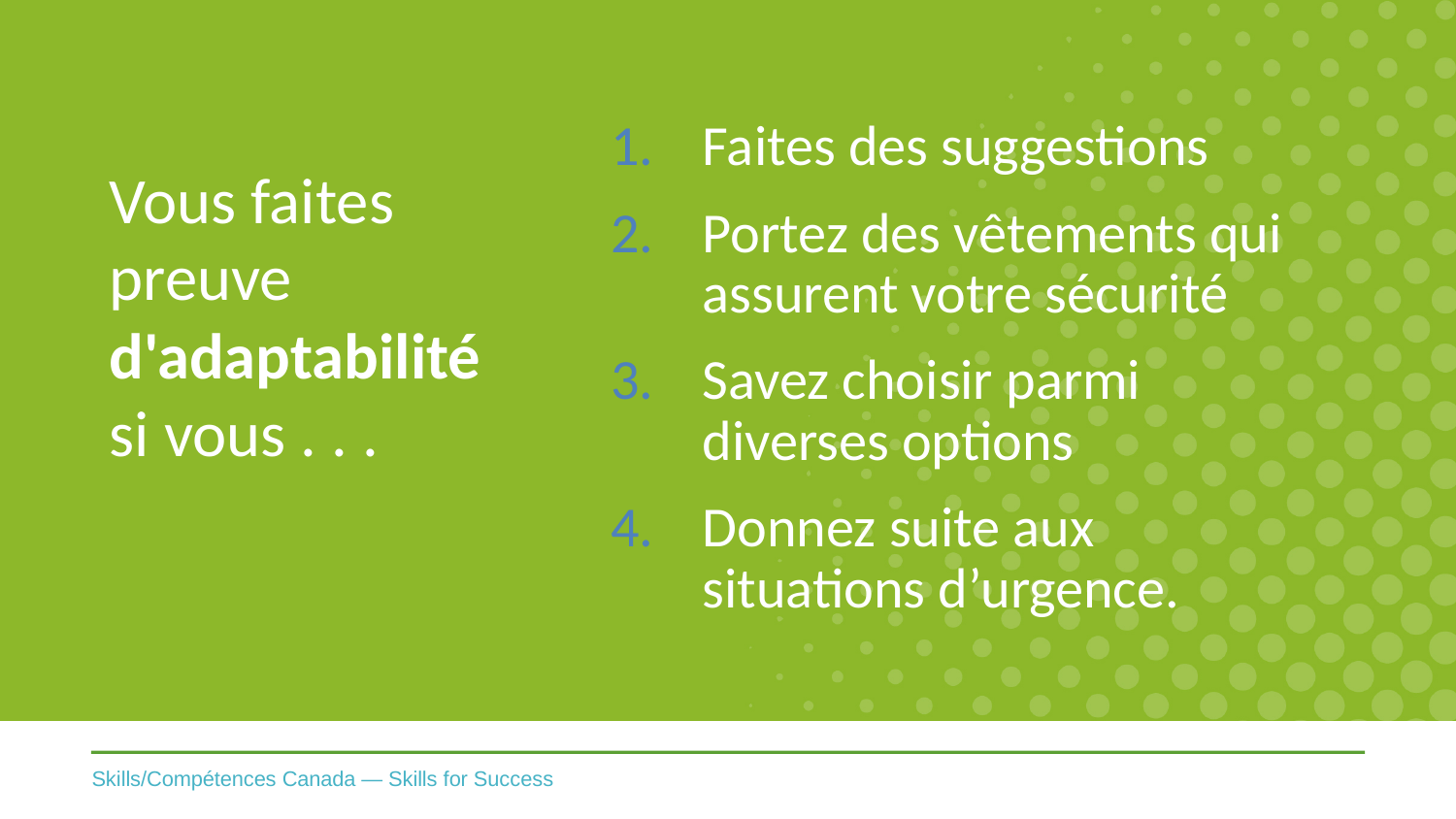

Faites des suggestions
Portez des vêtements qui assurent votre sécurité
Savez choisir parmi diverses options
Donnez suite aux situations d’urgence.

Vous faites preuve d'adaptabilité si vous . . .